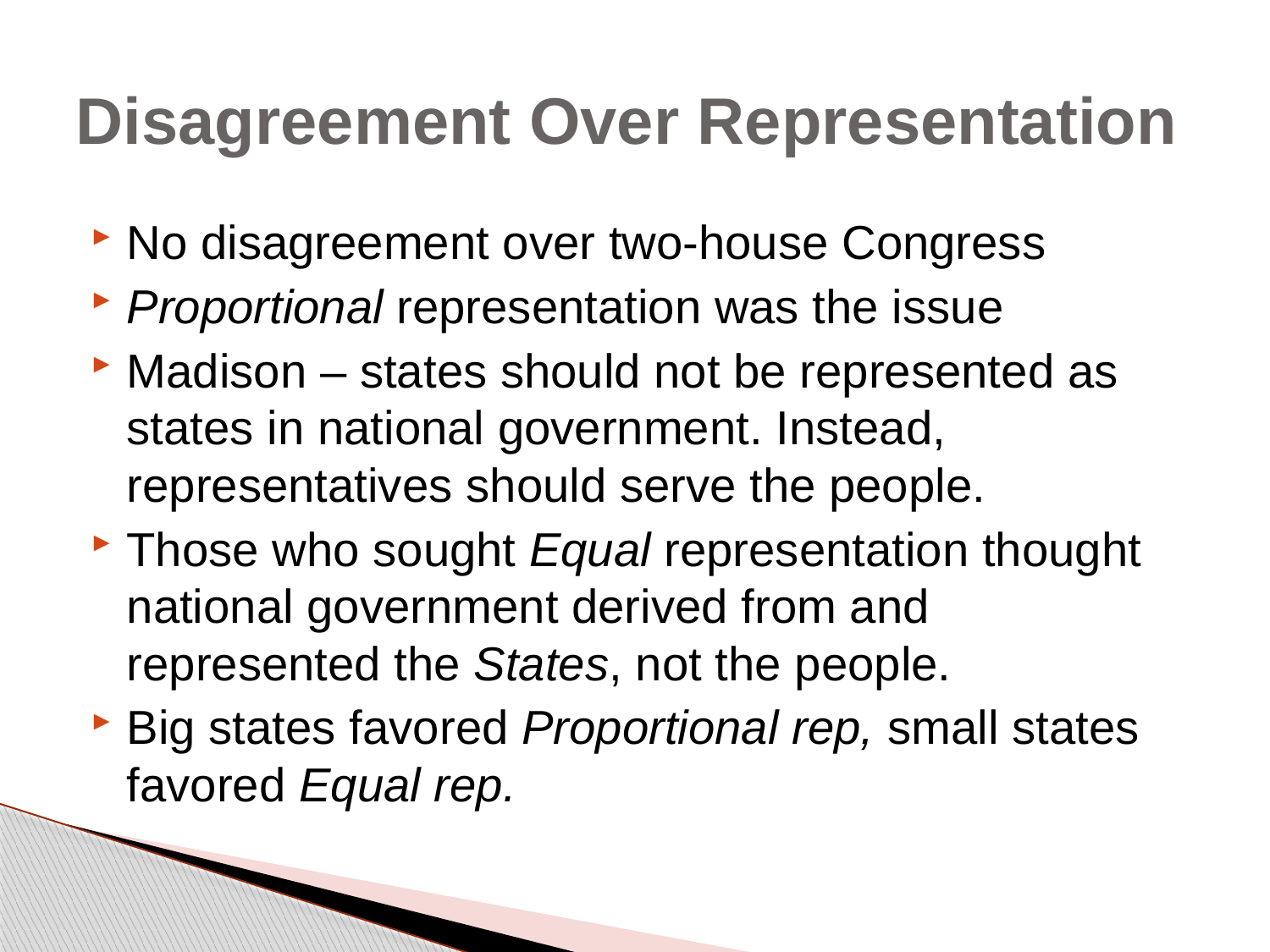

# Disagreement Over Representation
No disagreement over two-house Congress
Proportional representation was the issue
Madison – states should not be represented as states in national government. Instead, representatives should serve the people.
Those who sought Equal representation thought national government derived from and represented the States, not the people.
Big states favored Proportional rep, small states favored Equal rep.